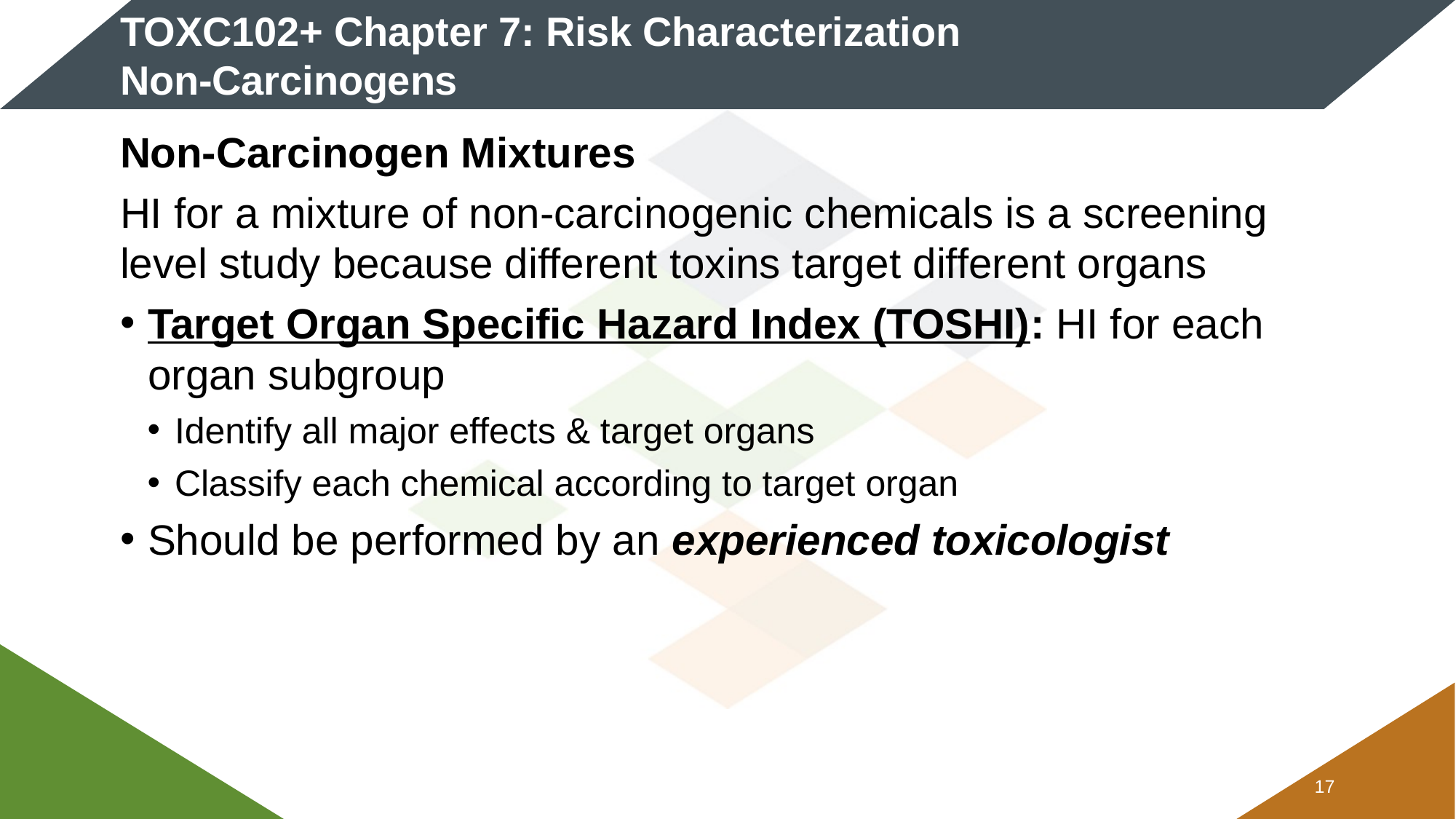

# TOXC102+ Chapter 7: Risk Characterization Non-Carcinogens
Non-Carcinogen Mixtures
HI for a mixture of non-carcinogenic chemicals is a screening level study because different toxins target different organs
Target Organ Specific Hazard Index (TOSHI): HI for each organ subgroup
Identify all major effects & target organs
Classify each chemical according to target organ
Should be performed by an experienced toxicologist
17